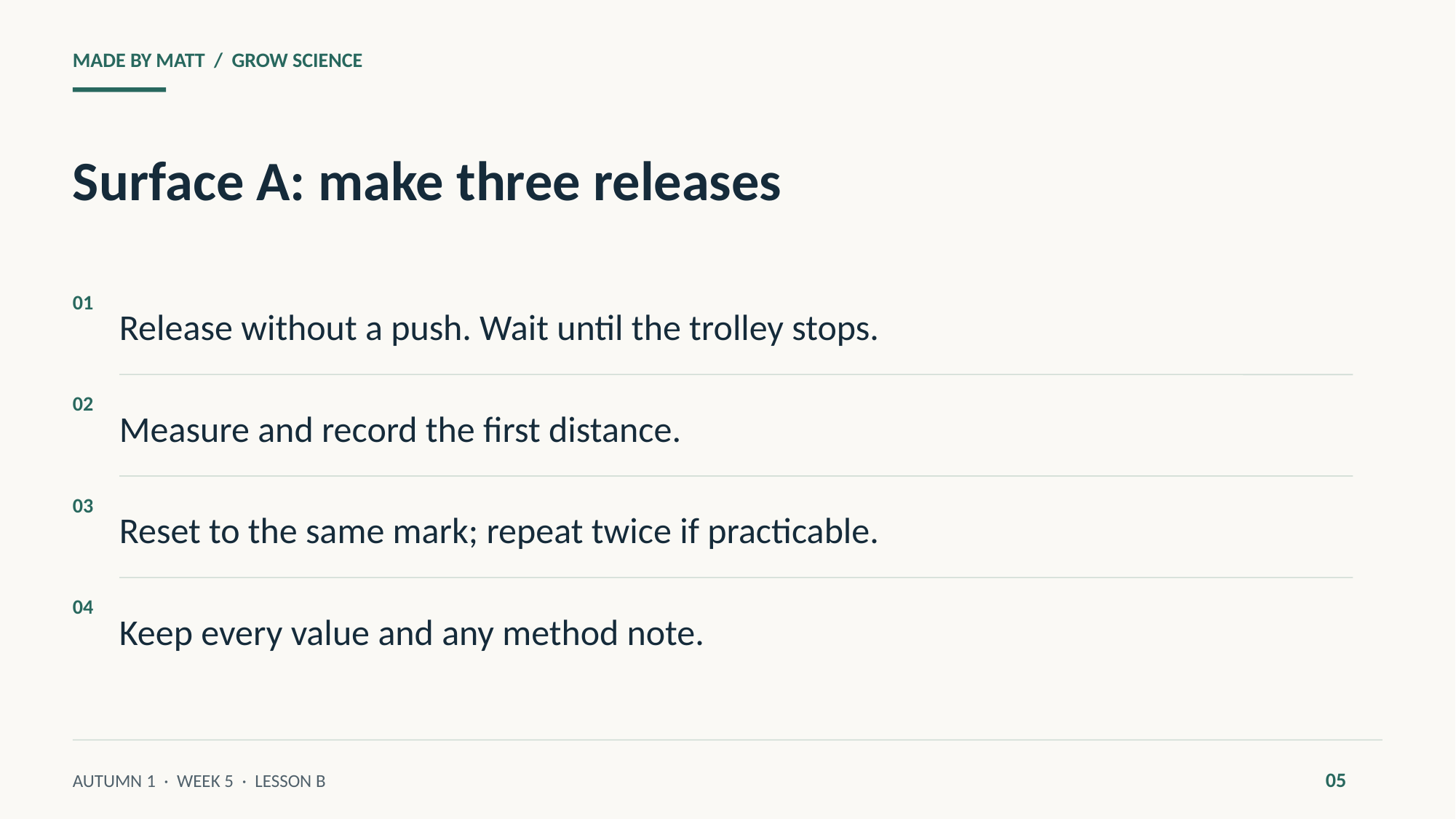

MADE BY MATT  /  GROW SCIENCE

Surface A: make three releases
Release without a push. Wait until the trolley stops.
01

Measure and record the first distance.
02

Reset to the same mark; repeat twice if practicable.
03

Keep every value and any method note.
04

05
AUTUMN 1  ·  WEEK 5  ·  LESSON B